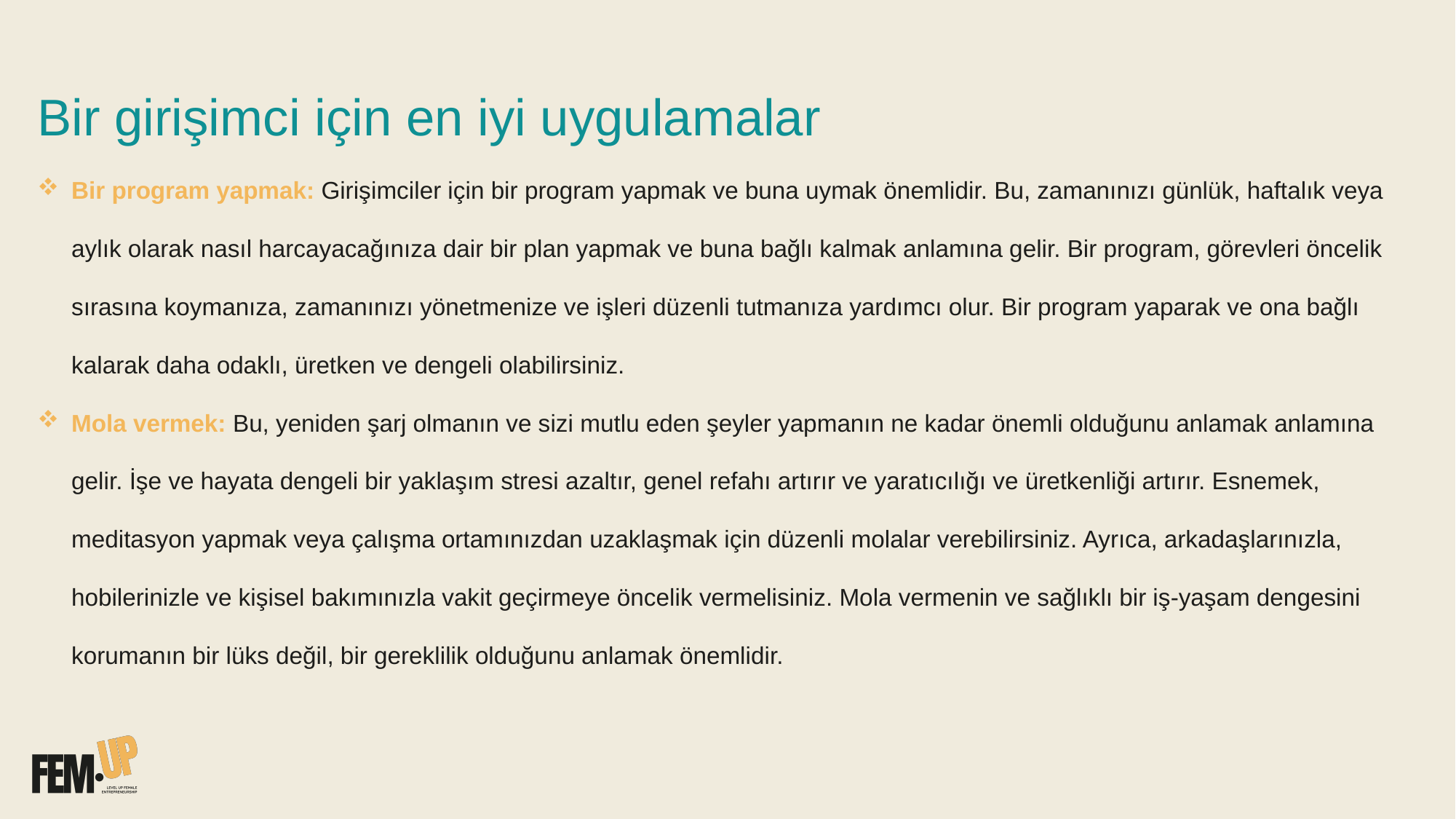

Bir girişimci için en iyi uygulamalar
Bir program yapmak: Girişimciler için bir program yapmak ve buna uymak önemlidir. Bu, zamanınızı günlük, haftalık veya aylık olarak nasıl harcayacağınıza dair bir plan yapmak ve buna bağlı kalmak anlamına gelir. Bir program, görevleri öncelik sırasına koymanıza, zamanınızı yönetmenize ve işleri düzenli tutmanıza yardımcı olur. Bir program yaparak ve ona bağlı kalarak daha odaklı, üretken ve dengeli olabilirsiniz.
Mola vermek: Bu, yeniden şarj olmanın ve sizi mutlu eden şeyler yapmanın ne kadar önemli olduğunu anlamak anlamına gelir. İşe ve hayata dengeli bir yaklaşım stresi azaltır, genel refahı artırır ve yaratıcılığı ve üretkenliği artırır. Esnemek, meditasyon yapmak veya çalışma ortamınızdan uzaklaşmak için düzenli molalar verebilirsiniz. Ayrıca, arkadaşlarınızla, hobilerinizle ve kişisel bakımınızla vakit geçirmeye öncelik vermelisiniz. Mola vermenin ve sağlıklı bir iş-yaşam dengesini korumanın bir lüks değil, bir gereklilik olduğunu anlamak önemlidir.